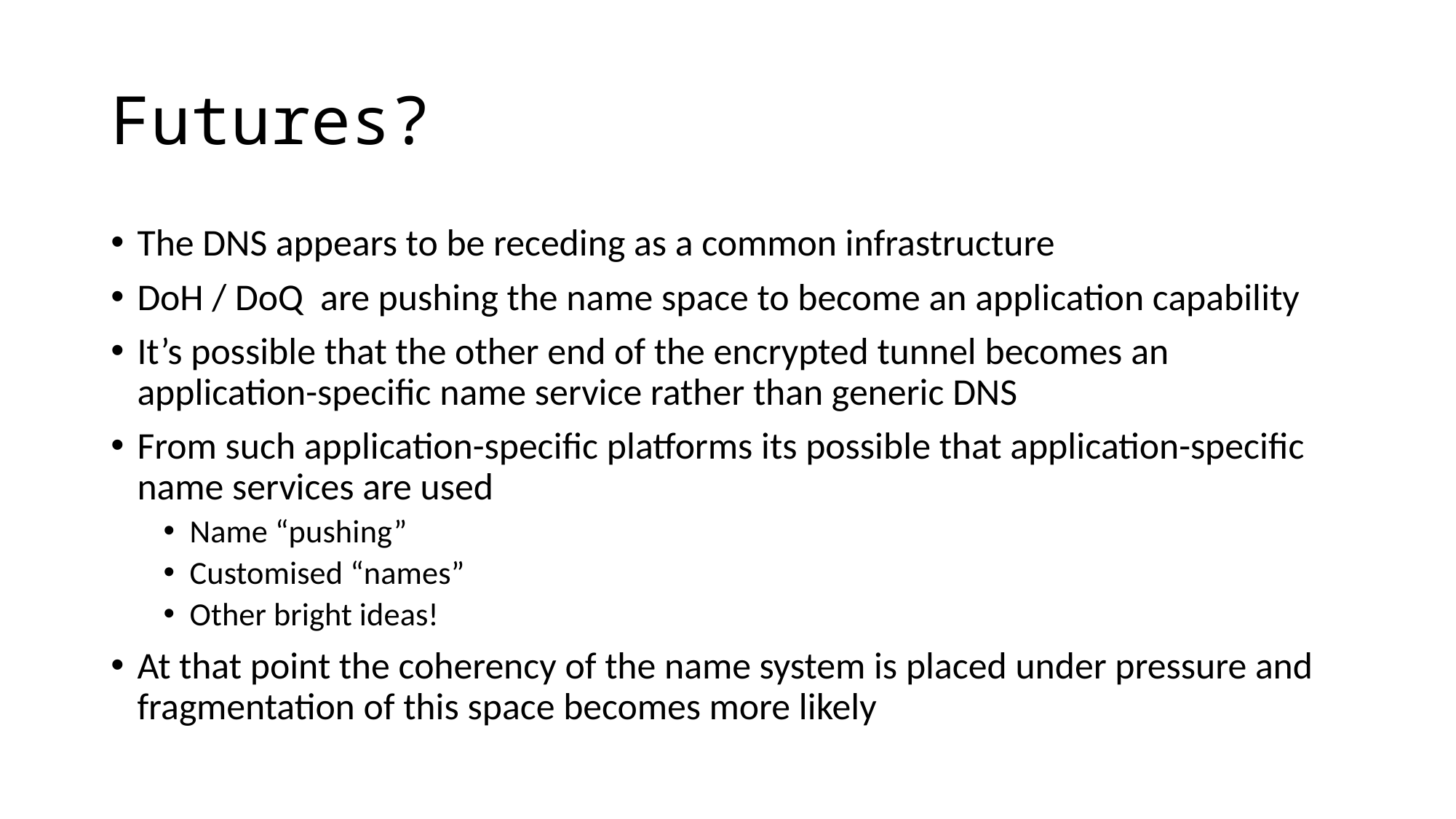

# Futures?
The DNS appears to be receding as a common infrastructure
DoH / DoQ  are pushing the name space to become an application capability
It’s possible that the other end of the encrypted tunnel becomes an application-specific name service rather than generic DNS
From such application-specific platforms its possible that application-specific name services are used
Name “pushing”
Customised “names”
Other bright ideas!
At that point the coherency of the name system is placed under pressure and fragmentation of this space becomes more likely